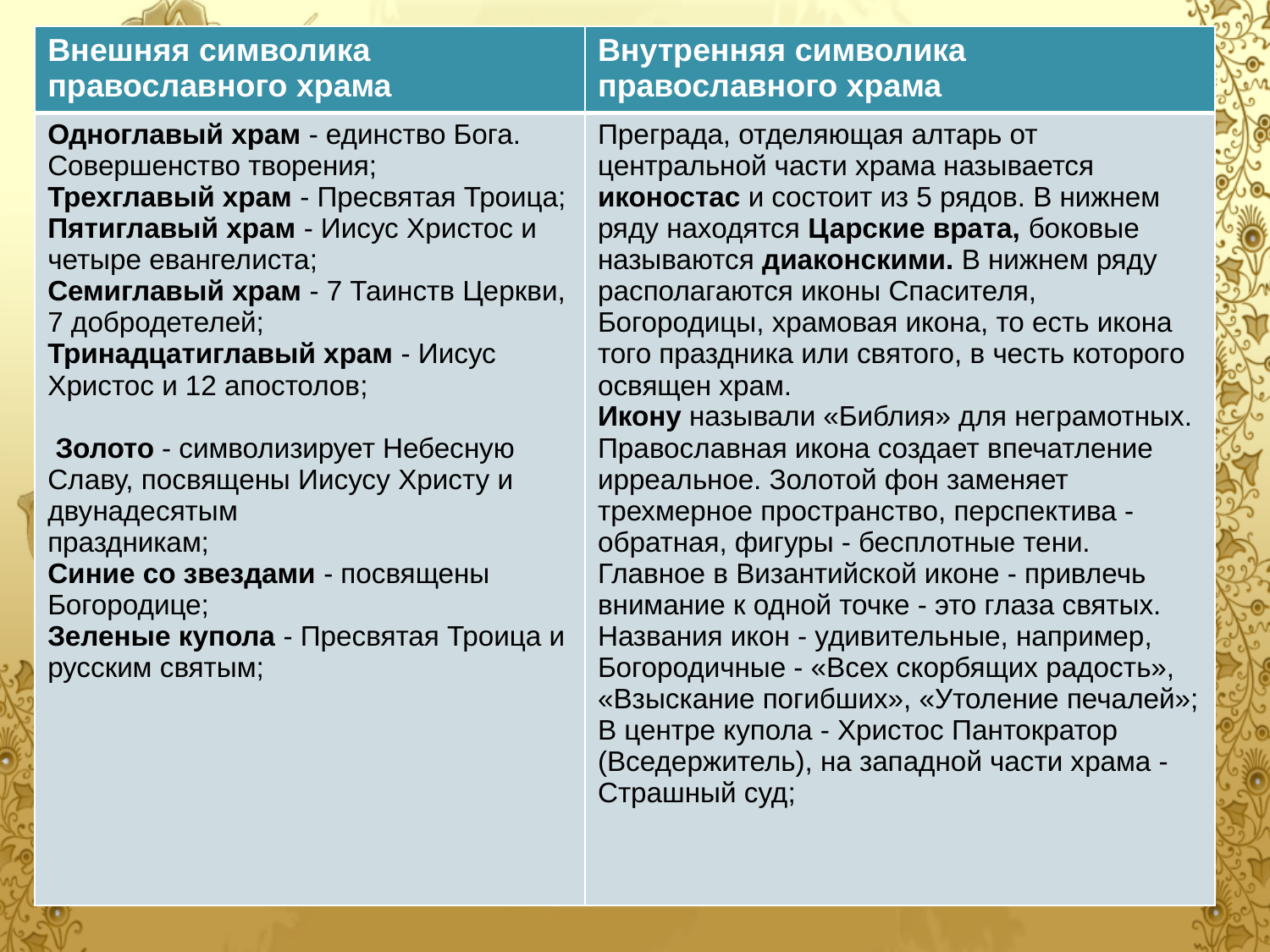

| Внешняя символика православного храма | Внутренняя символика православного храма |
| --- | --- |
| Одноглавый храм - единство Бога. Совершенство творения; Трехглавый храм - Пресвятая Троица; Пятиглавый храм - Иисус Христос и четыре евангелиста; Семиглавый храм - 7 Таинств Церкви, 7 добродетелей; Тринадцатиглавый храм - Иисус Христос и 12 апостолов;  Золото - символизирует Небесную Славу, посвящены Иисусу Христу и двунадесятым праздникам; Синие со звездами - посвящены Богородице; Зеленые купола - Пресвятая Троица и русским святым; | Преграда, отделяющая алтарь от центральной части храма называется иконостас и состоит из 5 рядов. В нижнем ряду находятся Царские врата, боковые называются диаконскими. В нижнем ряду располагаются иконы Спасителя, Богородицы, храмовая икона, то есть икона того праздника или святого, в честь которого освящен храм. Икону называли «Библия» для неграмотных. Православная икона создает впечатление ирреальное. Золотой фон заменяет трехмерное пространство, перспектива - обратная, фигуры - бесплотные тени. Главное в Византийской иконе - привлечь внимание к одной точке - это глаза святых. Названия икон - удивительные, например, Богородичные - «Всех скорбящих радость», «Взыскание погибших», «Утоление печалей»; В центре купола - Христос Пантократор (Вседержитель), на западной части храма - Страшный суд; |